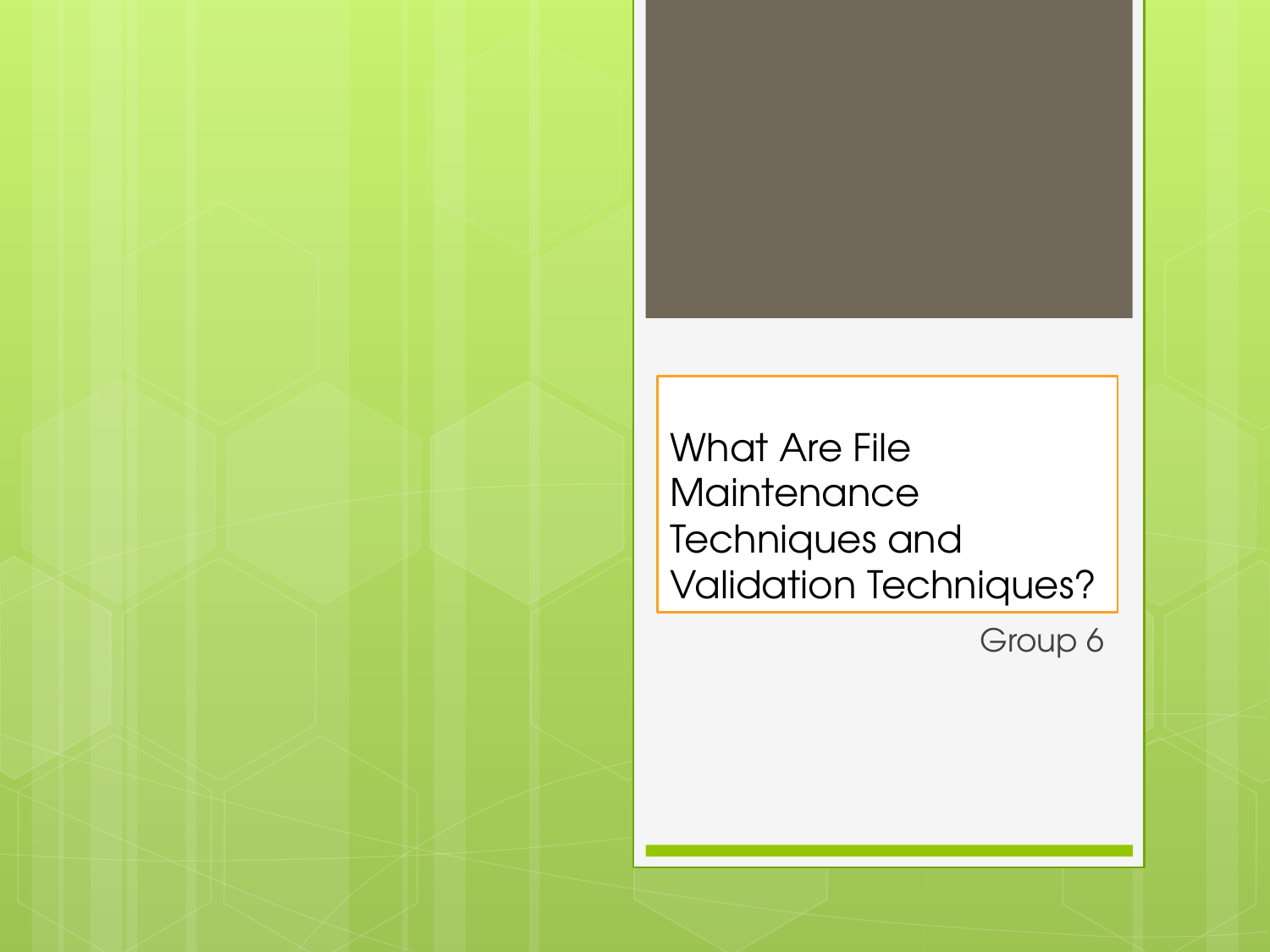

# What Are File Maintenance Techniques and Validation Techniques?
Group 6